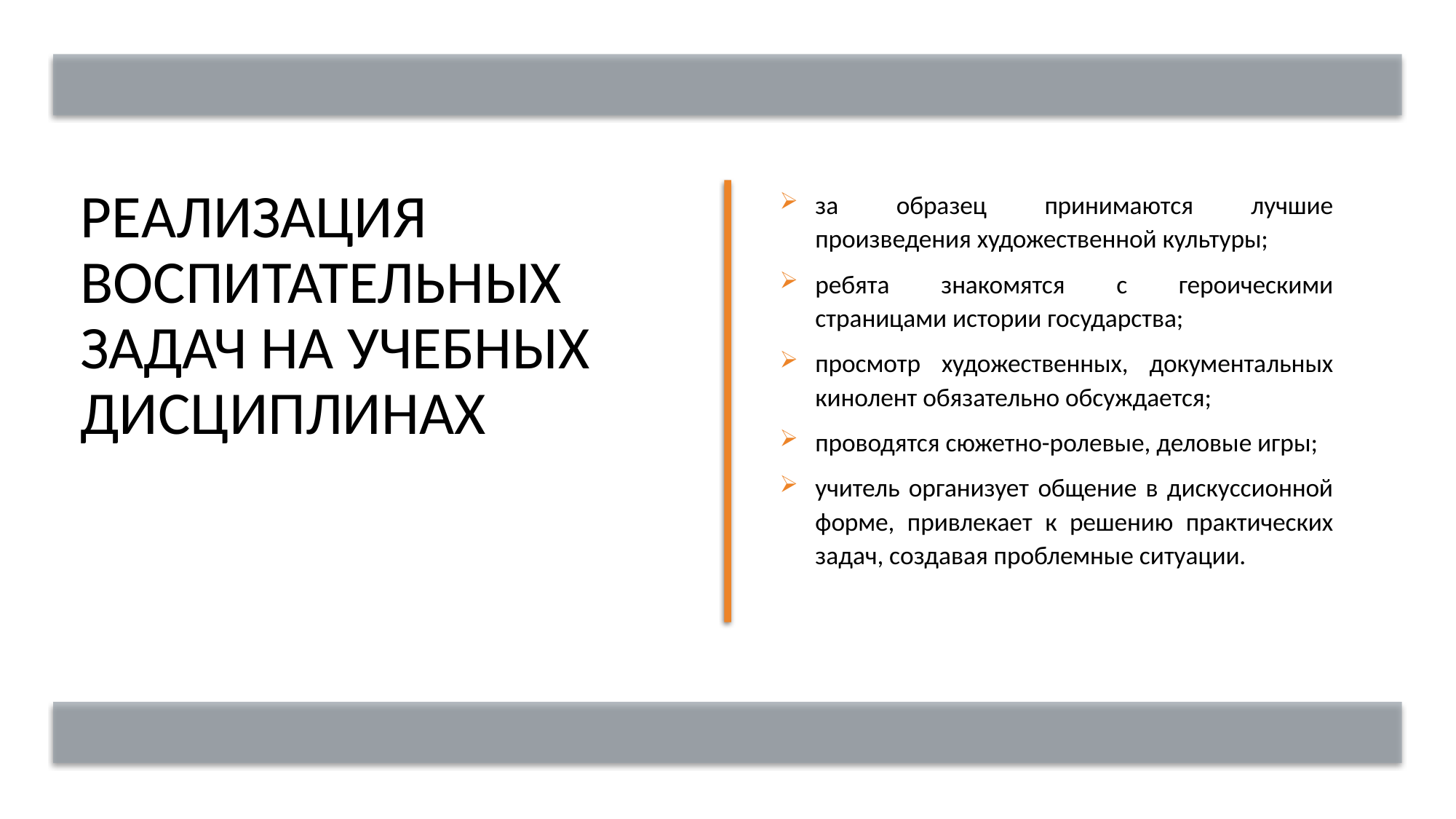

# Реализация воспитательных задач на учебных дисциплинах
за образец принимаются лучшие произведения художественной культуры;
ребята знакомятся с героическими страницами истории государства;
просмотр художественных, документальных кинолент обязательно обсуждается;
проводятся сюжетно-ролевые, деловые игры;
учитель организует общение в дискуссионной форме, привлекает к решению практических задач, создавая проблемные ситуации.